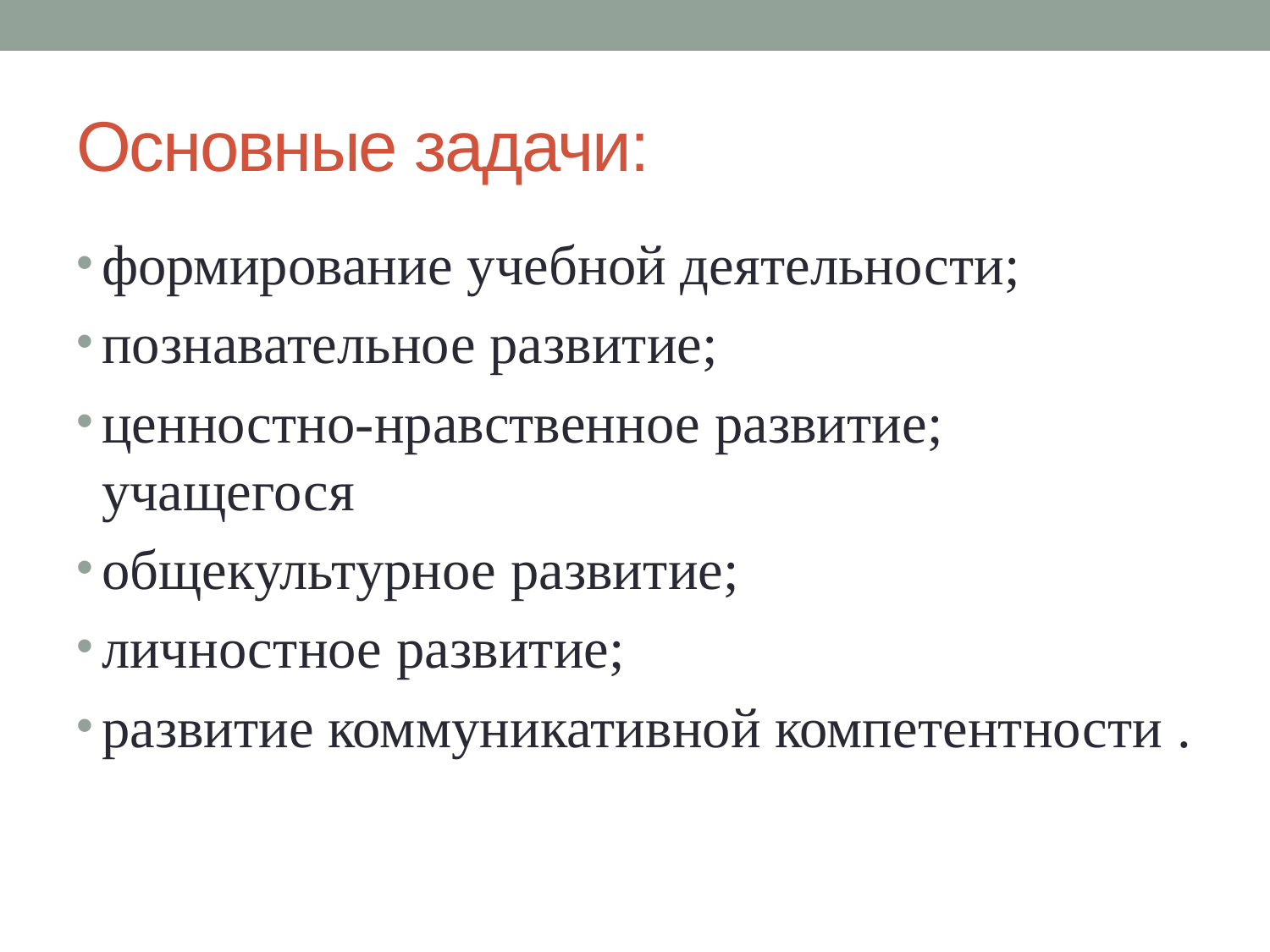

# Основные задачи:
формирование учебной деятельности;
познавательное развитие;
ценностно-нравственное развитие; учащегося
общекультурное развитие;
личностное развитие;
развитие коммуникативной компетентности .